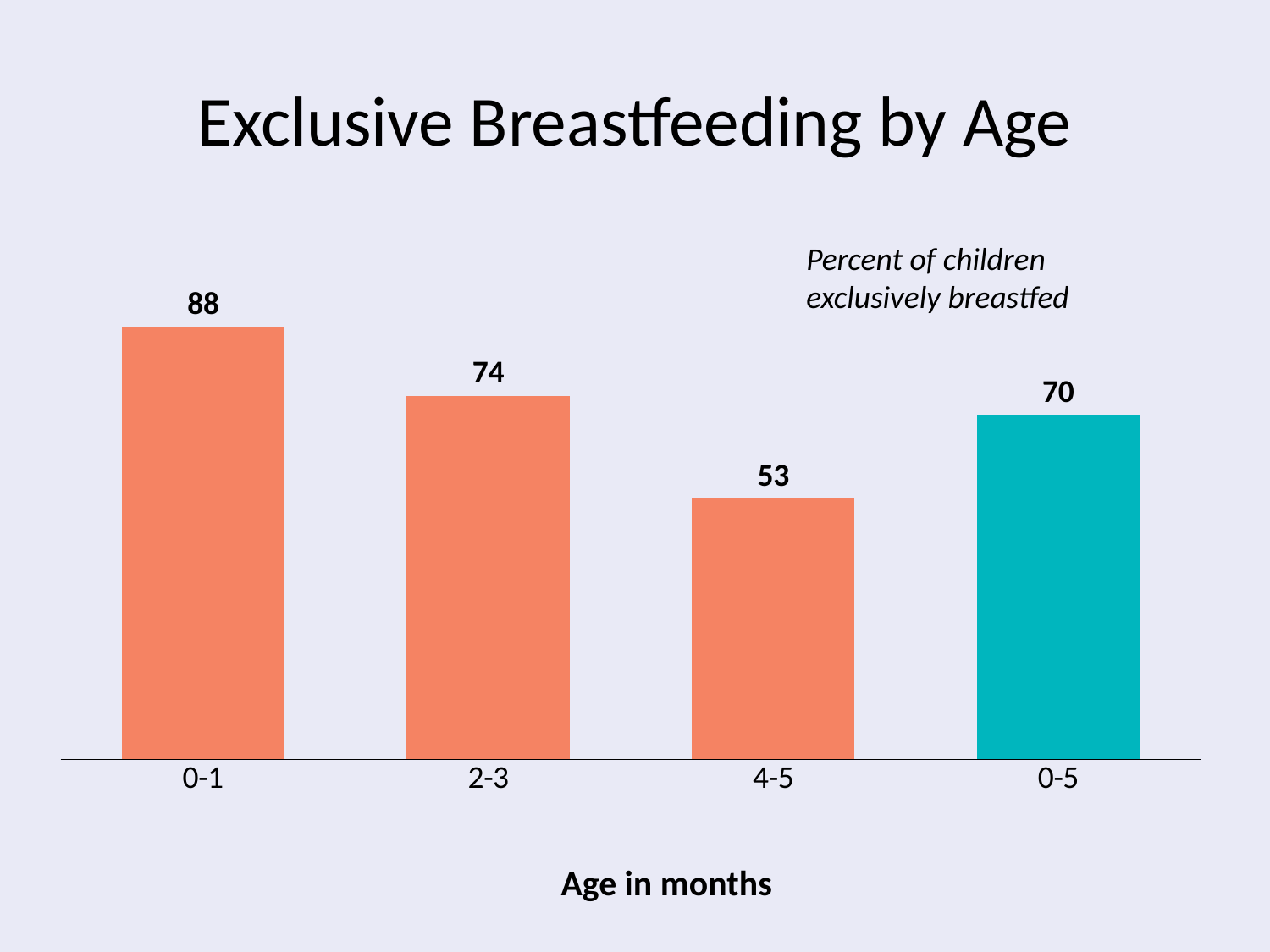

# Exclusive Breastfeeding by Age

### Chart

| Category | Series 1 |
|---|---|
| 0-1 | 88.0 |
| 2-3 | 74.0 |
| 4-5 | 53.0 |
| 0-5 | 70.0 |
Percent of children exclusively breastfed
Age in months